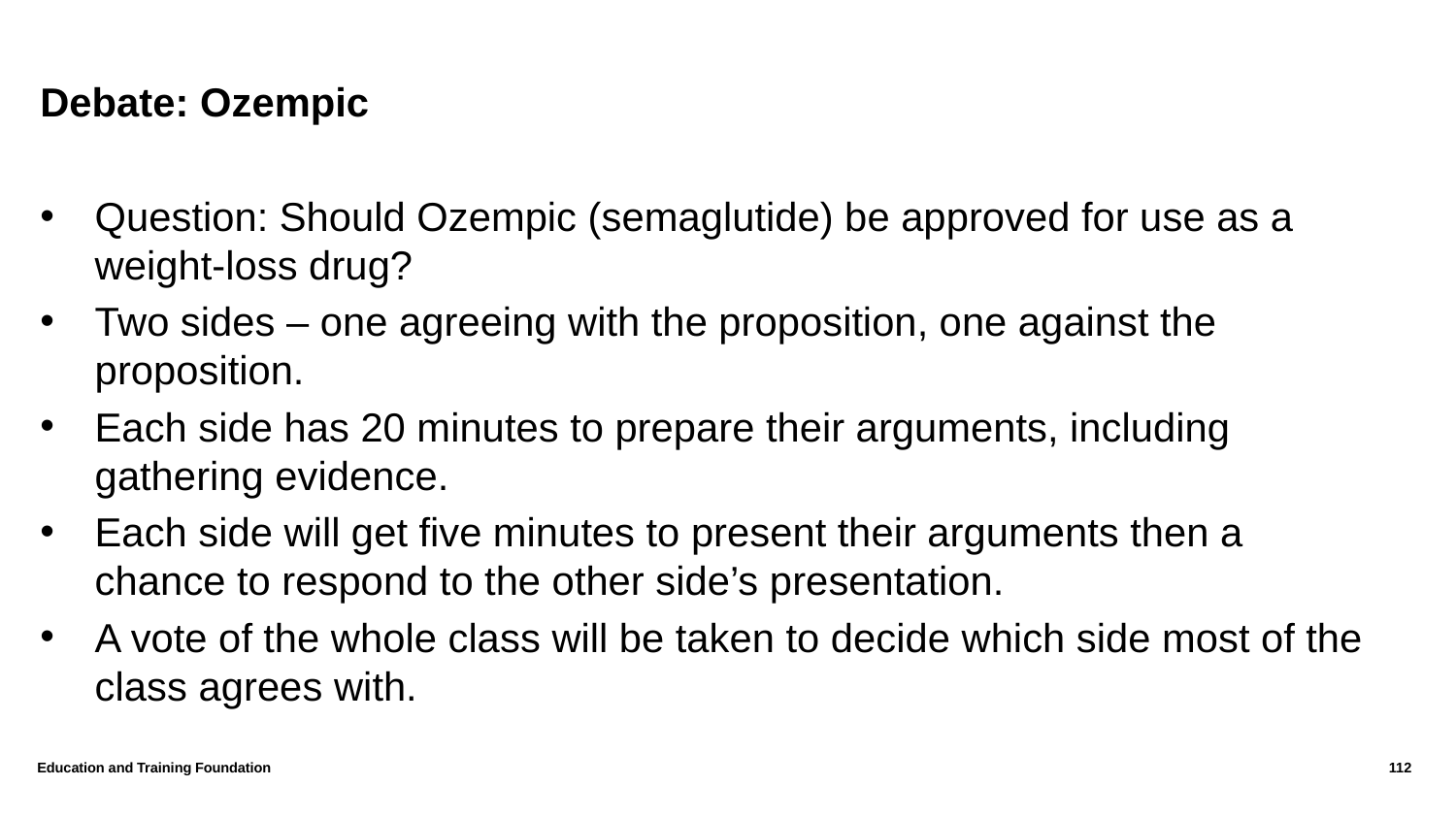

# Debate: Ozempic
Question: Should Ozempic (semaglutide) be approved for use as a weight-loss drug?
Two sides – one agreeing with the proposition, one against the proposition.
Each side has 20 minutes to prepare their arguments, including gathering evidence.
Each side will get five minutes to present their arguments then a chance to respond to the other side’s presentation.
A vote of the whole class will be taken to decide which side most of the class agrees with.
Education and Training Foundation
112